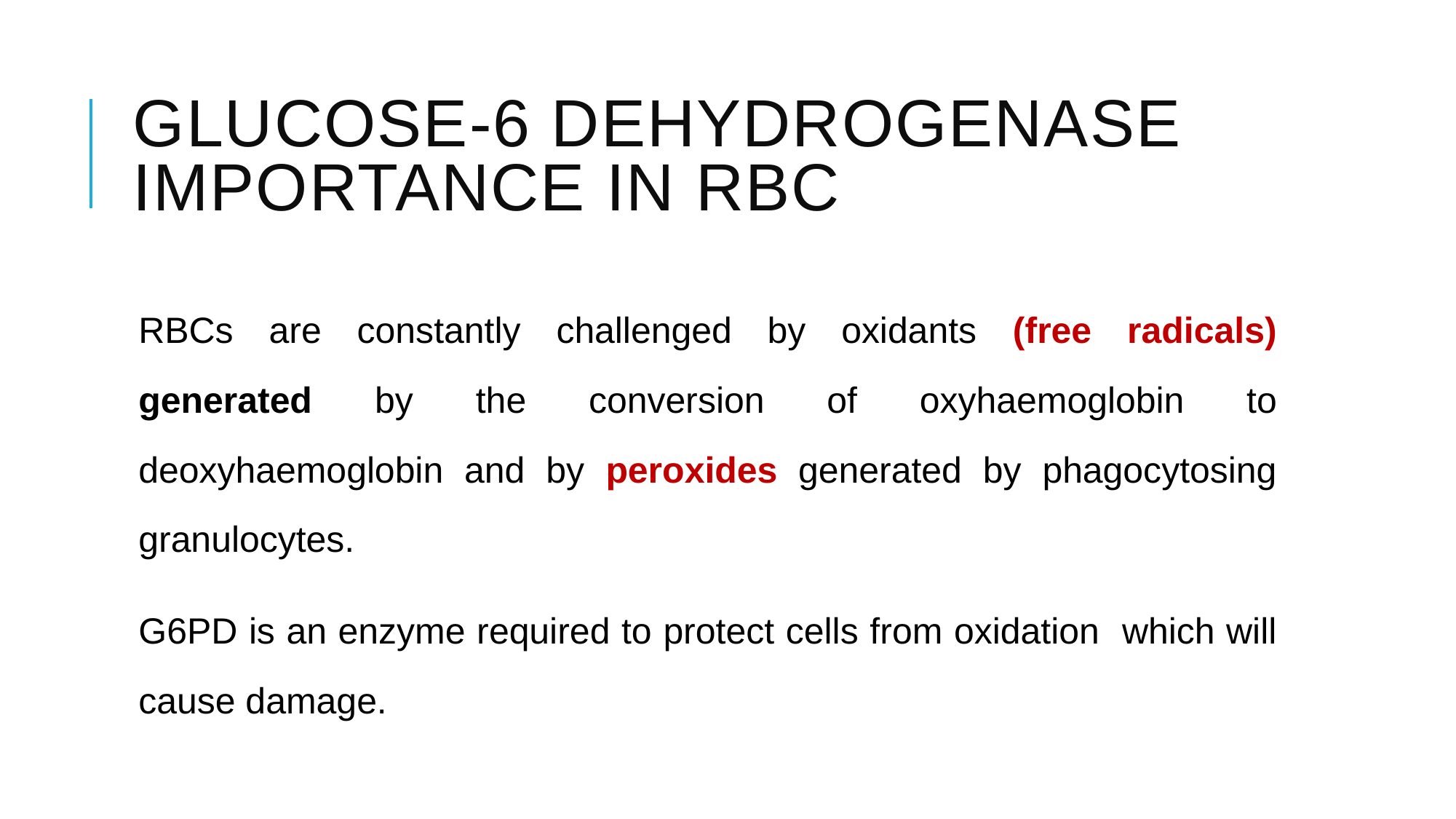

# Glucose-6 dehydrogenase importance In RBC
RBCs are constantly challenged by oxidants (free radicals) generated by the conversion of oxyhaemoglobin to deoxyhaemoglobin and by peroxides generated by phagocytosing granulocytes.
G6PD is an enzyme required to protect cells from oxidation  which will cause damage.